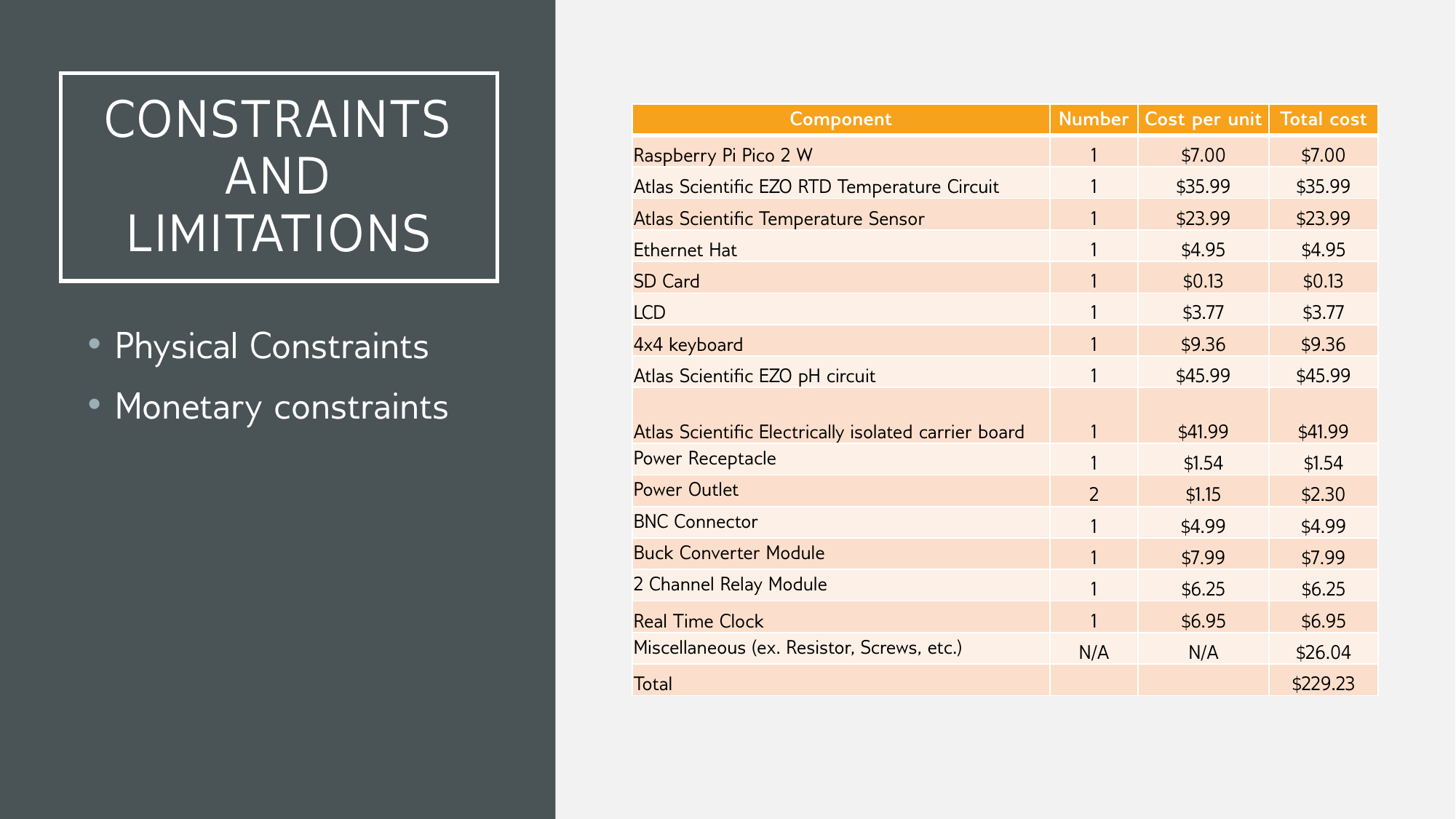

# Constraints and limitations
| Component | Number | Cost per unit | Total cost |
| --- | --- | --- | --- |
| Raspberry Pi Pico 2 W | 1 | $7.00 | $7.00 |
| Atlas Scientific EZO RTD Temperature Circuit | 1 | $35.99 | $35.99 |
| Atlas Scientific Temperature Sensor | 1 | $23.99 | $23.99 |
| Ethernet Hat | 1 | $4.95 | $4.95 |
| SD Card | 1 | $0.13 | $0.13 |
| LCD | 1 | $3.77 | $3.77 |
| 4x4 keyboard | 1 | $9.36 | $9.36 |
| Atlas Scientific EZO pH circuit | 1 | $45.99 | $45.99 |
| Atlas Scientific Electrically isolated carrier board | 1 | $41.99 | $41.99 |
| Power Receptacle | 1 | $1.54 | $1.54 |
| Power Outlet | 2 | $1.15 | $2.30 |
| BNC Connector | 1 | $4.99 | $4.99 |
| Buck Converter Module | 1 | $7.99 | $7.99 |
| 2 Channel Relay Module | 1 | $6.25 | $6.25 |
| Real Time Clock | 1 | $6.95 | $6.95 |
| Miscellaneous (ex. Resistor, Screws, etc.) | N/A | N/A | $26.04 |
| Total |  |  | $229.23 |
Physical Constraints
Monetary constraints